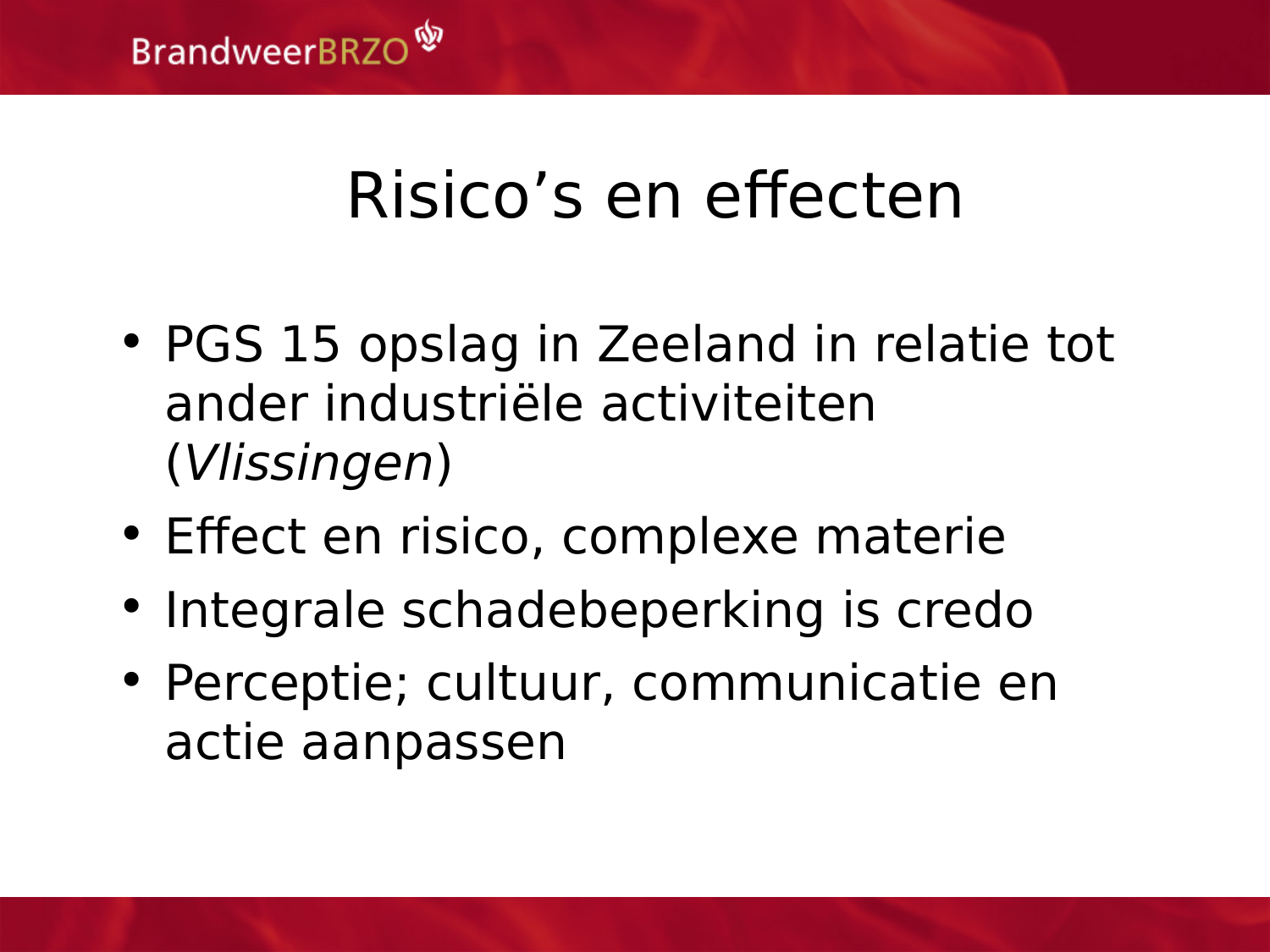

Risico’s en effecten
PGS 15 opslag in Zeeland in relatie tot ander industriële activiteiten (Vlissingen)
Effect en risico, complexe materie
Integrale schadebeperking is credo
Perceptie; cultuur, communicatie en actie aanpassen